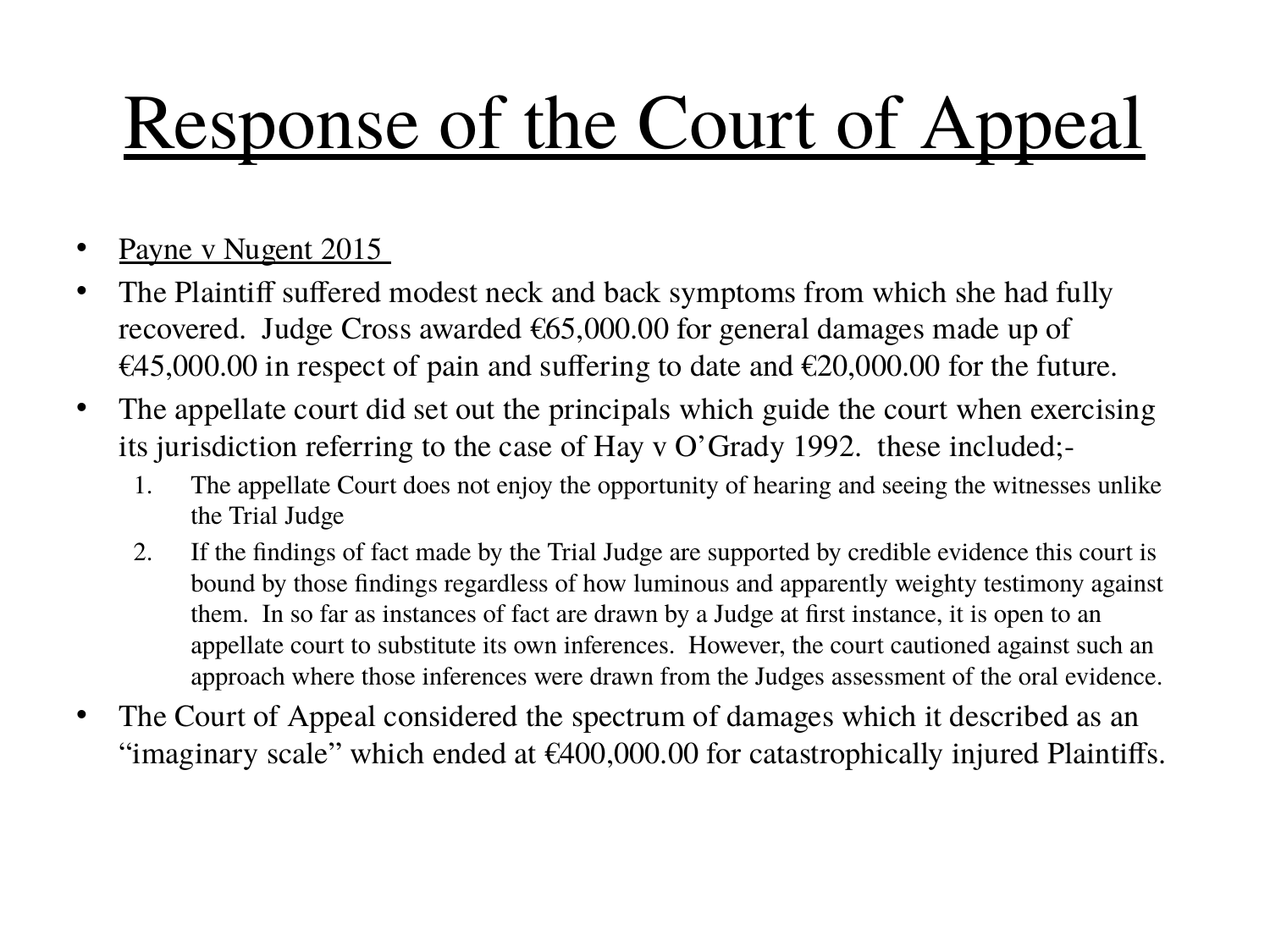

# Response of the Court of Appeal
Payne v Nugent 2015
The Plaintiff suffered modest neck and back symptoms from which she had fully recovered.  Judge Cross awarded €65,000.00 for general damages made up of €45,000.00 in respect of pain and suffering to date and €20,000.00 for the future.
The appellate court did set out the principals which guide the court when exercising its jurisdiction referring to the case of Hay v O’Grady 1992.  these included;-
The appellate Court does not enjoy the opportunity of hearing and seeing the witnesses unlike the Trial Judge
If the findings of fact made by the Trial Judge are supported by credible evidence this court is bound by those findings regardless of how luminous and apparently weighty testimony against them.  In so far as instances of fact are drawn by a Judge at first instance, it is open to an appellate court to substitute its own inferences.  However, the court cautioned against such an approach where those inferences were drawn from the Judges assessment of the oral evidence.
The Court of Appeal considered the spectrum of damages which it described as an “imaginary scale” which ended at €400,000.00 for catastrophically injured Plaintiffs.